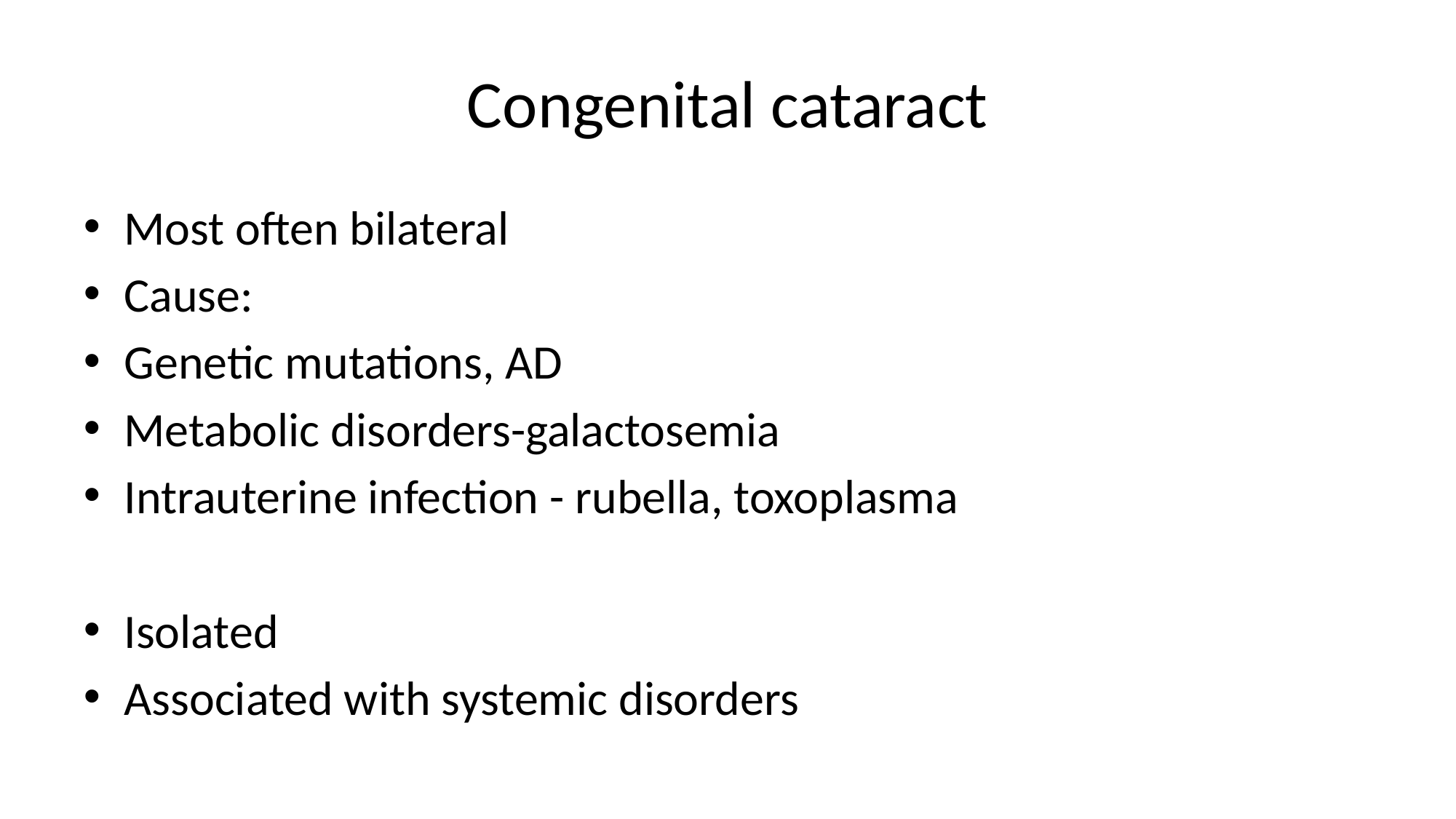

# Congenital cataract
Most often bilateral
Cause:
Genetic mutations, AD
Metabolic disorders-galactosemia
Intrauterine infection - rubella, toxoplasma

Isolated
Associated with systemic disorders